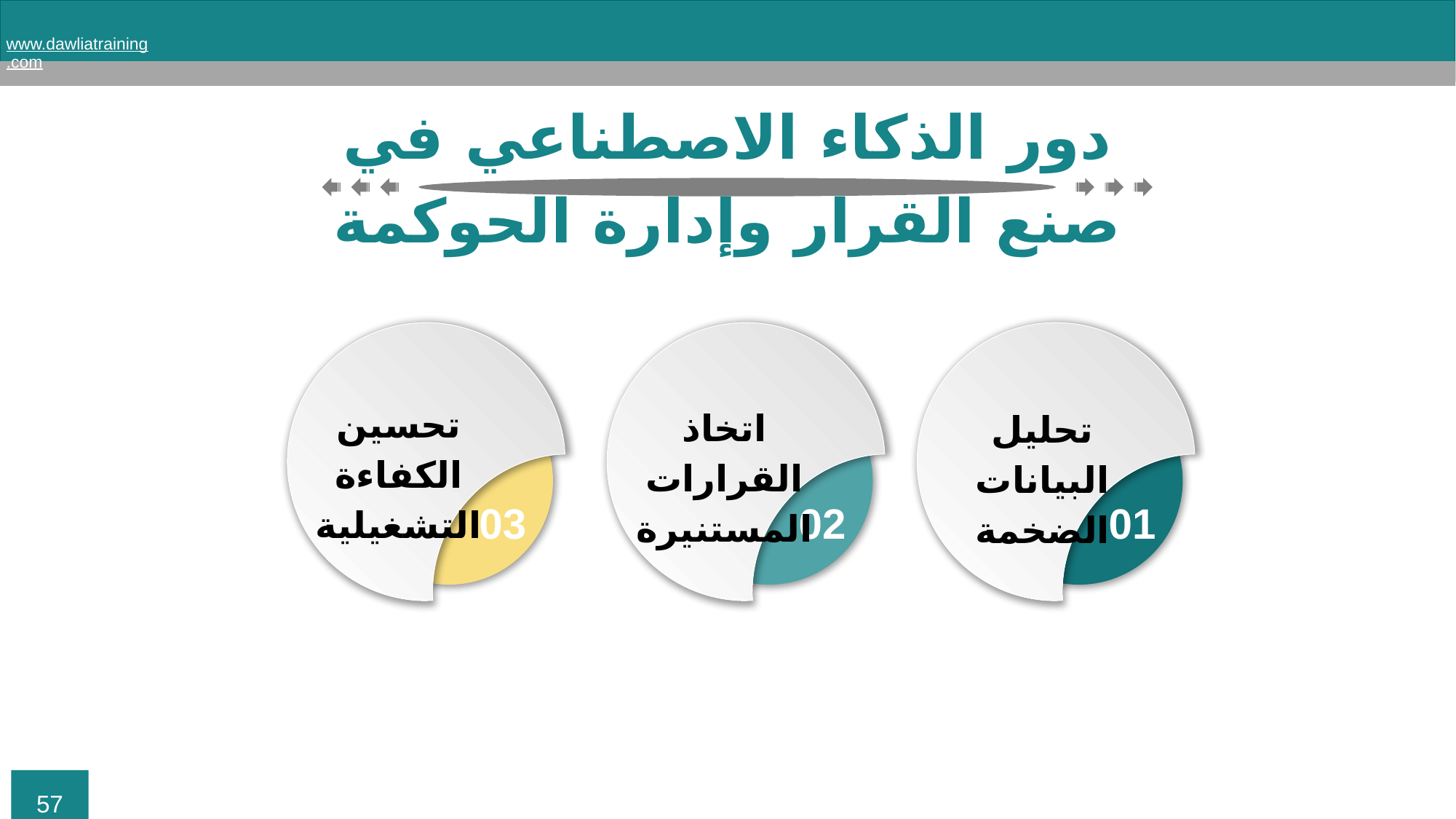

www.dawliatraining.com
دور الذكاء الاصطناعي في صنع القرار وإدارة الحوكمة

تحسين الكفاءة التشغيلية
03

اتخاذ القرارات المستنيرة
02

تحليل البيانات الضخمة
01